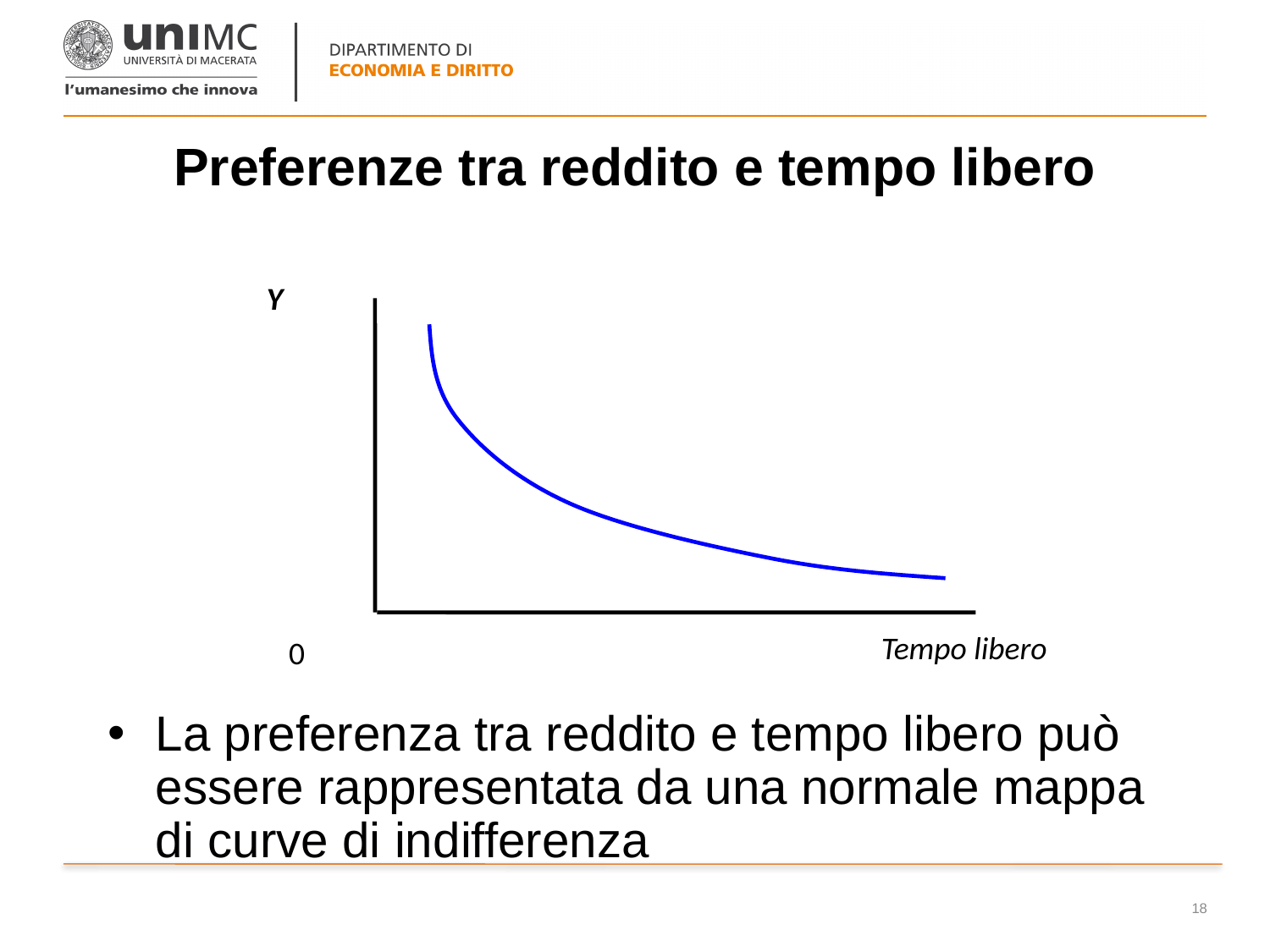

# Preferenze tra reddito e tempo libero
Y

Tempo libero
0
La preferenza tra reddito e tempo libero può essere rappresentata da una normale mappa di curve di indifferenza
18